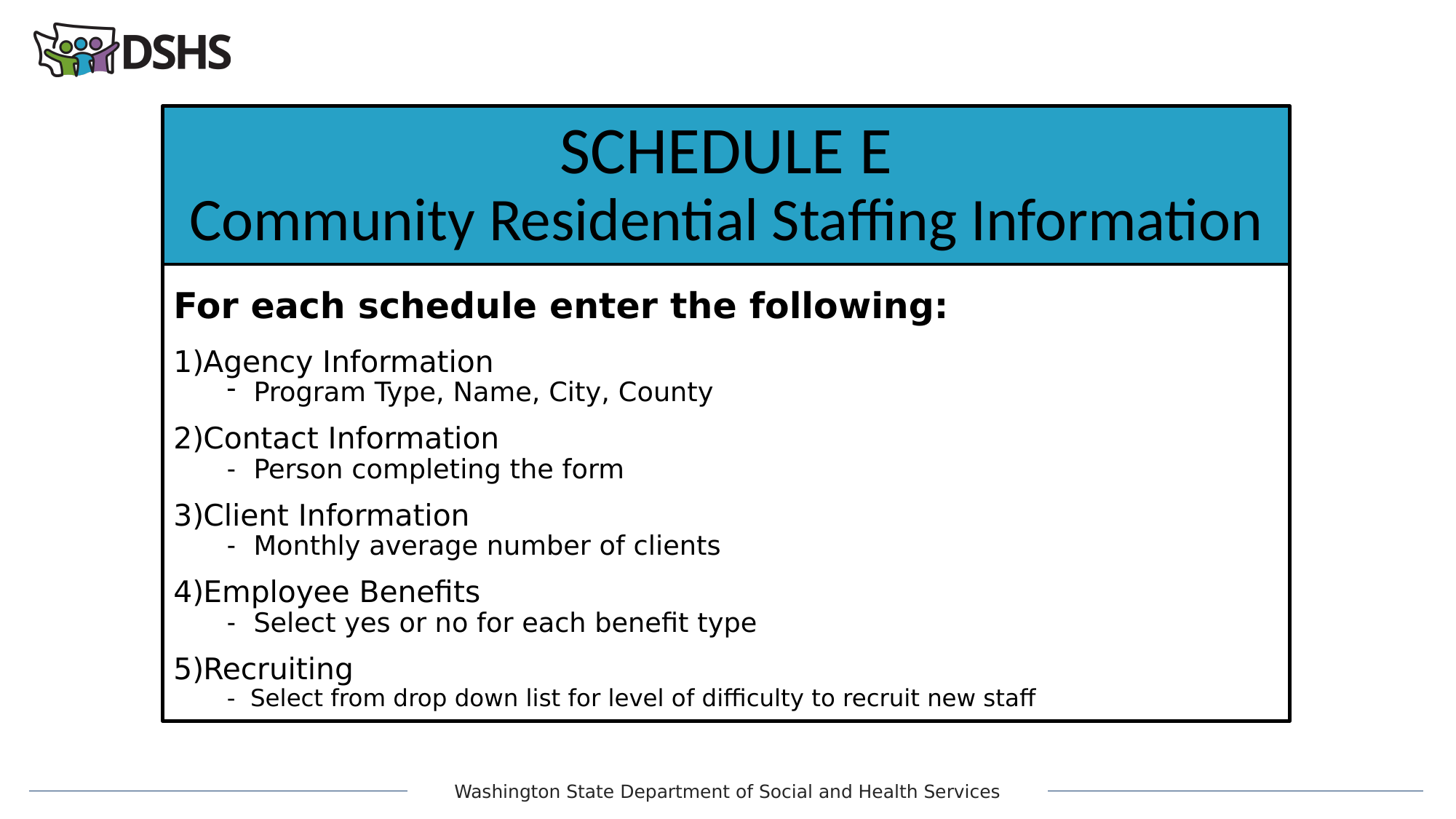

# SCHEDULE E Community Residential Staffing Information

For each schedule enter the following:

Agency Information
Program Type, Name, City, County

Contact Information
Person completing the form

Client Information
Monthly average number of clients

Employee Benefits
Select yes or no for each benefit type

Recruiting
-  Select from drop down list for level of difficulty to recruit new staff